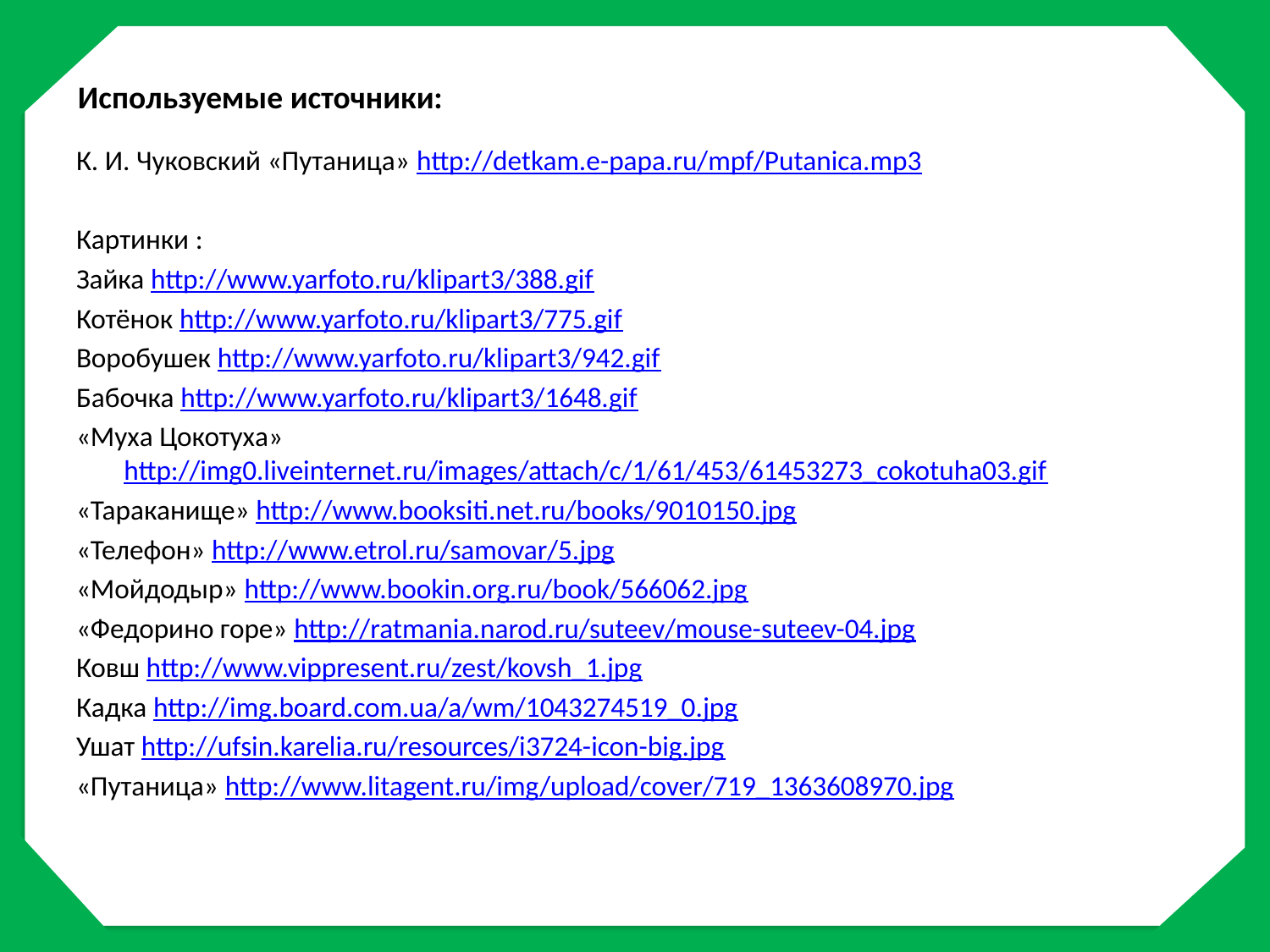

# Используемые источники:
К. И. Чуковский «Путаница» http://detkam.e-papa.ru/mpf/Putanica.mp3

Картинки :
Зайка http://www.yarfoto.ru/klipart3/388.gif
Котёнок http://www.yarfoto.ru/klipart3/775.gif
Воробушек http://www.yarfoto.ru/klipart3/942.gif
Бабочка http://www.yarfoto.ru/klipart3/1648.gif
«Муха Цокотуха»  http://img0.liveinternet.ru/images/attach/c/1/61/453/61453273_cokotuha03.gif
«Тараканище» http://www.booksiti.net.ru/books/9010150.jpg
«Телефон» http://www.etrol.ru/samovar/5.jpg
«Мойдодыр» http://www.bookin.org.ru/book/566062.jpg
«Федорино горе» http://ratmania.narod.ru/suteev/mouse-suteev-04.jpg
Ковш http://www.vippresent.ru/zest/kovsh_1.jpg
Кадка http://img.board.com.ua/a/wm/1043274519_0.jpg
Ушат http://ufsin.karelia.ru/resources/i3724-icon-big.jpg
«Путаница» http://www.litagent.ru/img/upload/cover/719_1363608970.jpg